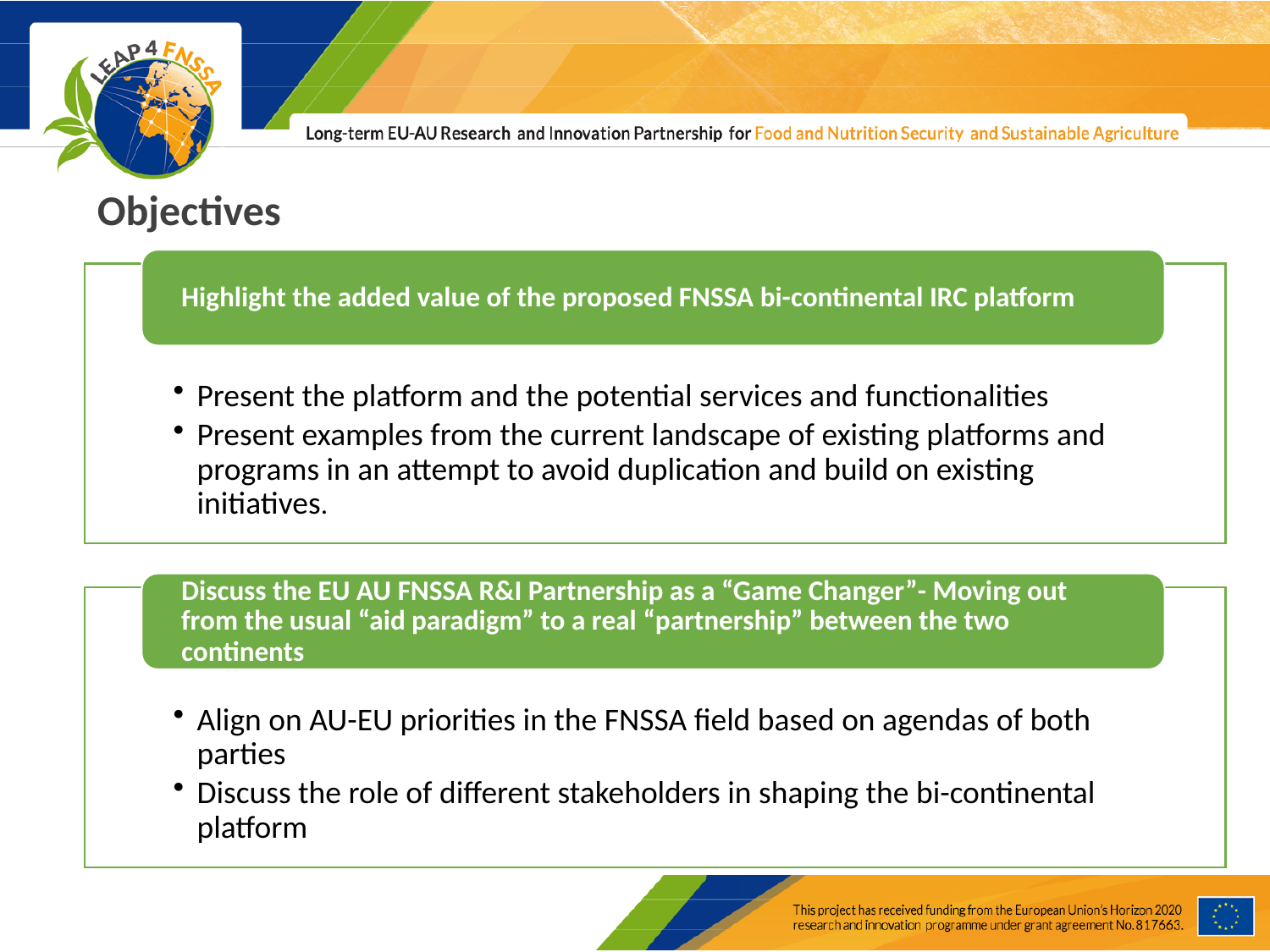

5
Objectives

Present the platform and the potential services and functionalities
Present examples from the current landscape of existing platforms and programs in an attempt to avoid duplication and build on existing initiatives.
Highlight the added value of the proposed FNSSA bi-continental IRC platform
Align on AU-EU priorities in the FNSSA field based on agendas of both parties
Discuss the role of different stakeholders in shaping the bi-continental platform
Discuss the EU AU FNSSA R&I Partnership as a “Game Changer”- Moving out from the usual “aid paradigm” to a real “partnership” between the two continents